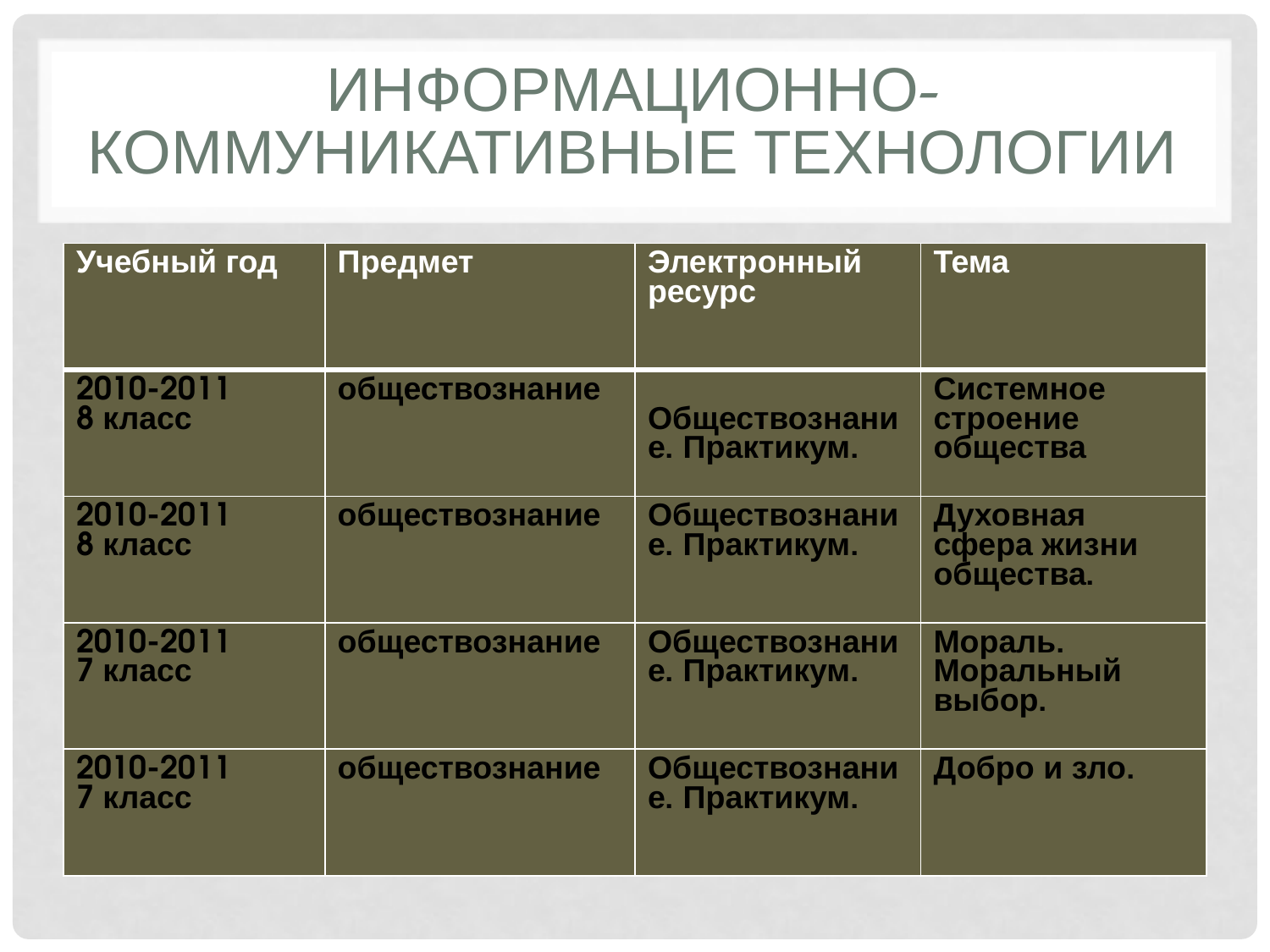

# Информационно-коммуникативные технологии
| Учебный год | Предмет | Электронный ресурс | Тема |
| --- | --- | --- | --- |
| 2010-2011 8 класс | обществознание | Обществознание. Практикум. | Системное строение общества |
| 2010-2011 8 класс | обществознание | Обществознание. Практикум. | Духовная сфера жизни общества. |
| 2010-2011 7 класс | обществознание | Обществознание. Практикум. | Мораль. Моральный выбор. |
| 2010-2011 7 класс | обществознание | Обществознание. Практикум. | Добро и зло. |